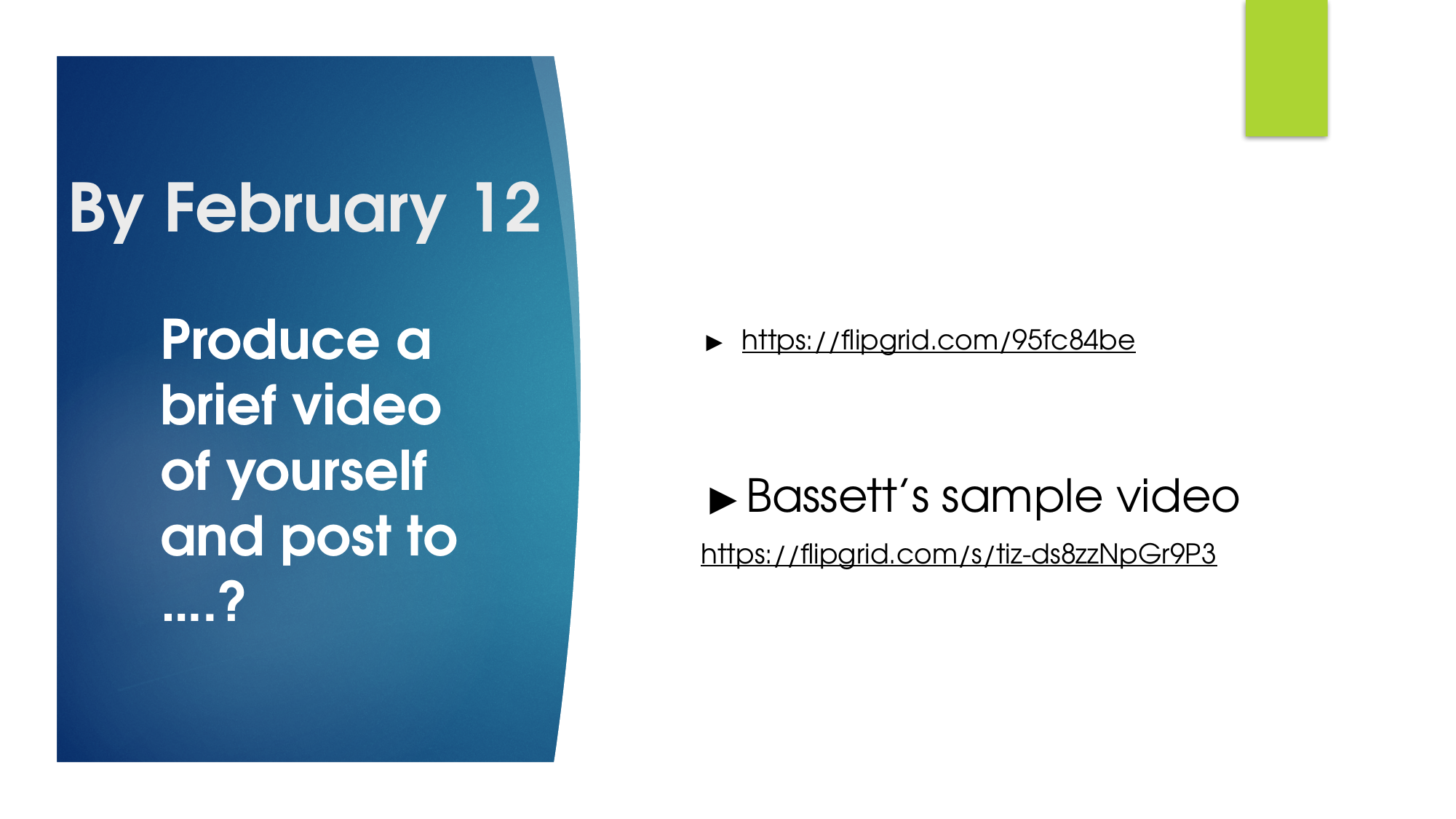

# By February 12
https://flipgrid.com/95fc84be

Bassett’s sample video
https://flipgrid.com/s/tiz-ds8zzNpGr9P3
Produce a  brief video of yourself and post to ….?